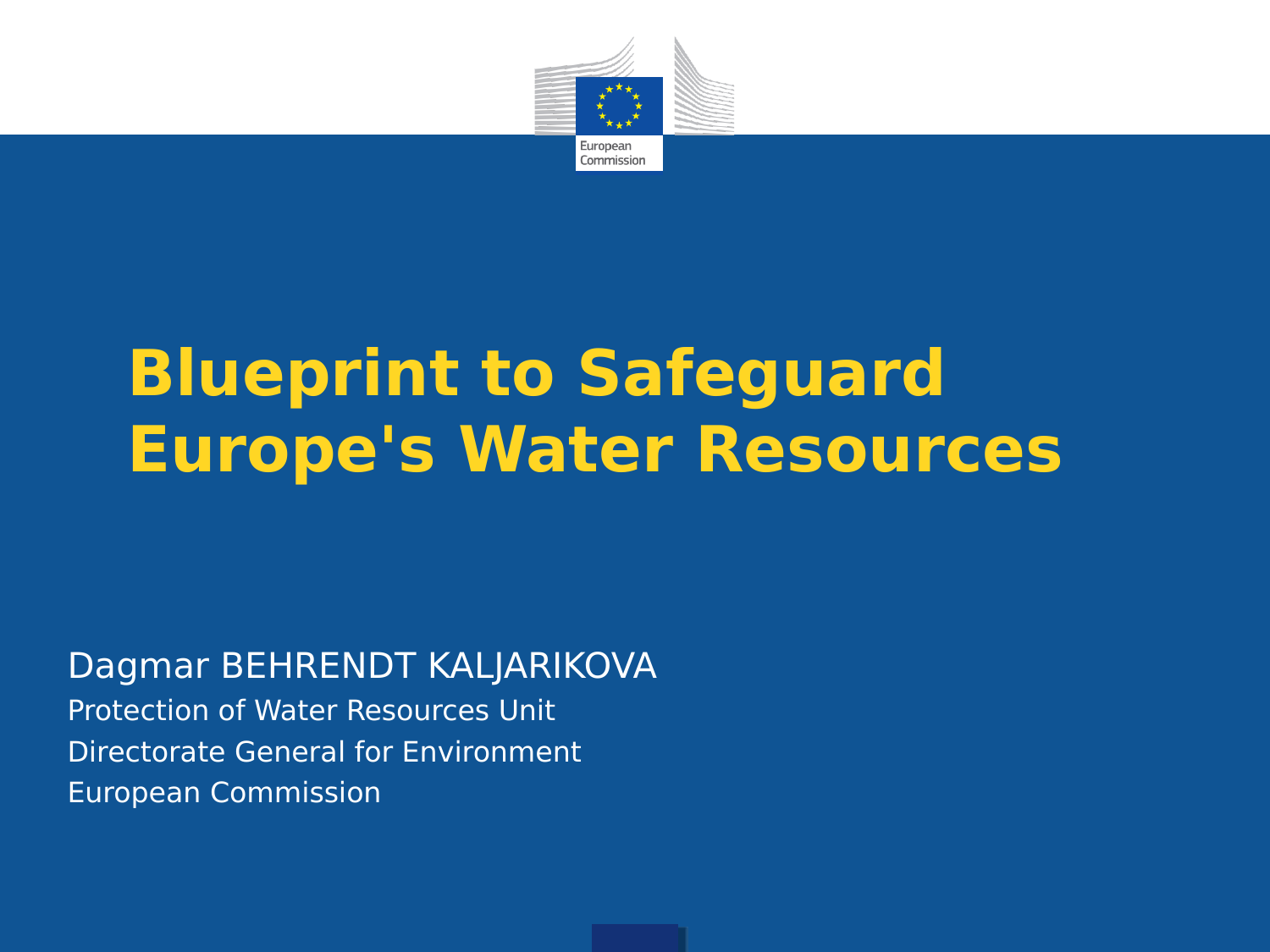

Blueprint to Safeguard Europe's Water Resources

Dagmar BEHRENDT KALJARIKOVA
Protection of Water Resources Unit
Directorate General for Environment
European Commission